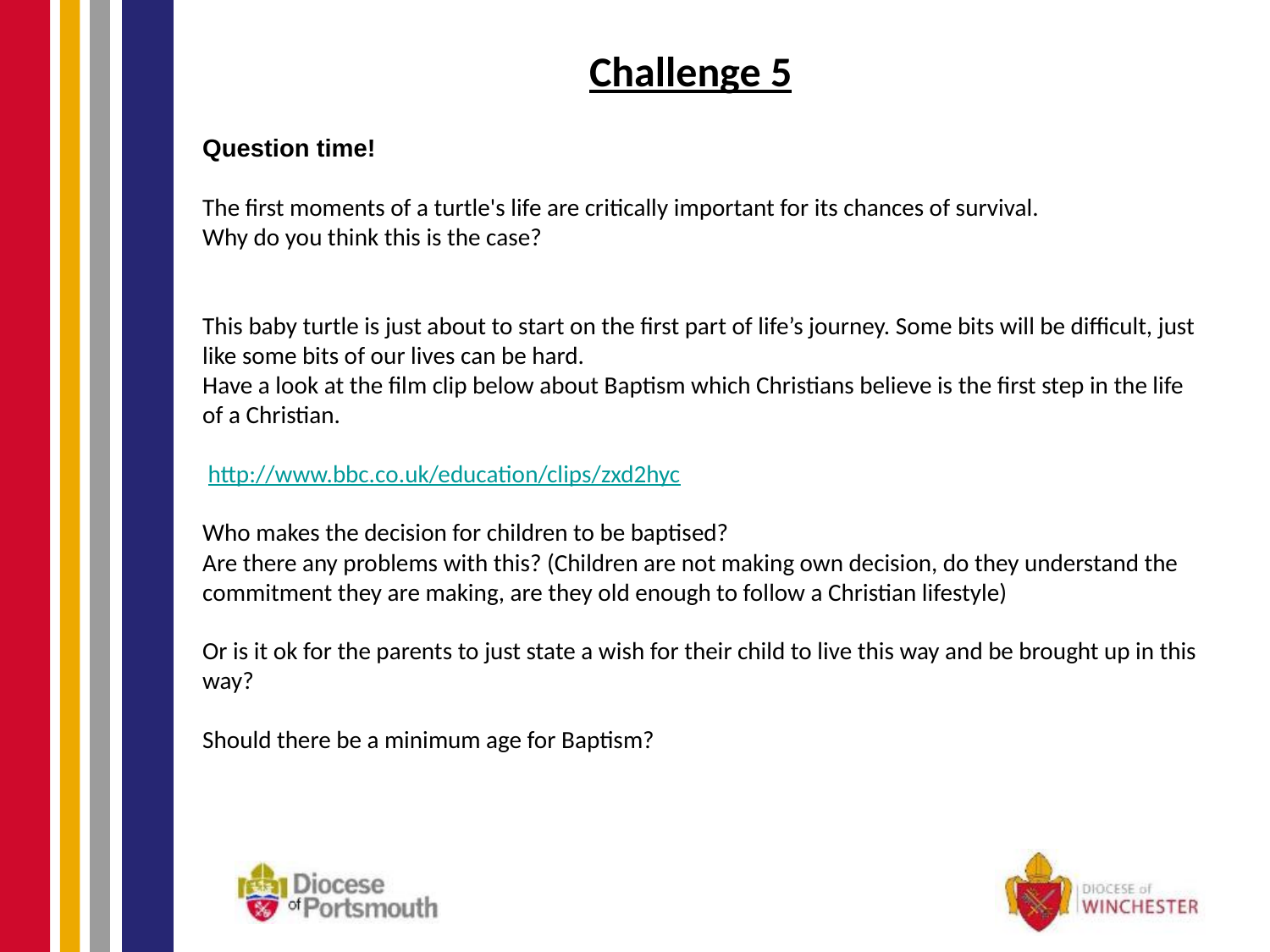

# Challenge 5

Question time!

The first moments of a turtle's life are critically important for its chances of survival.
Why do you think this is the case?

This baby turtle is just about to start on the first part of life’s journey. Some bits will be difficult, just like some bits of our lives can be hard.
Have a look at the film clip below about Baptism which Christians believe is the first step in the life of a Christian.

 http://www.bbc.co.uk/education/clips/zxd2hyc

Who makes the decision for children to be baptised?
Are there any problems with this? (Children are not making own decision, do they understand the commitment they are making, are they old enough to follow a Christian lifestyle)

Or is it ok for the parents to just state a wish for their child to live this way and be brought up in this way?

Should there be a minimum age for Baptism?